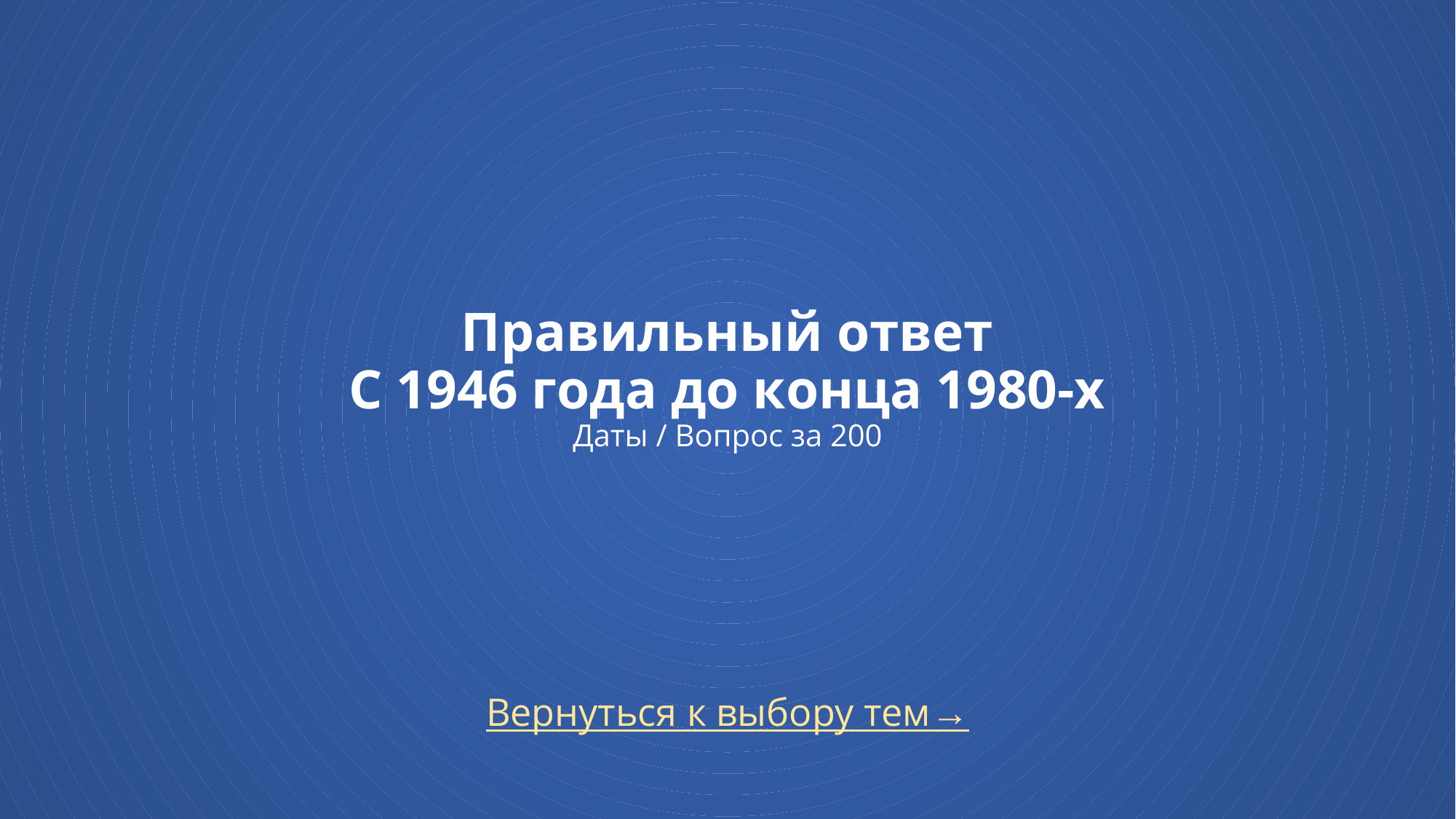

# Правильный ответ С 1946 года до конца 1980-х Даты / Вопрос за 200
Вернуться к выбору тем→